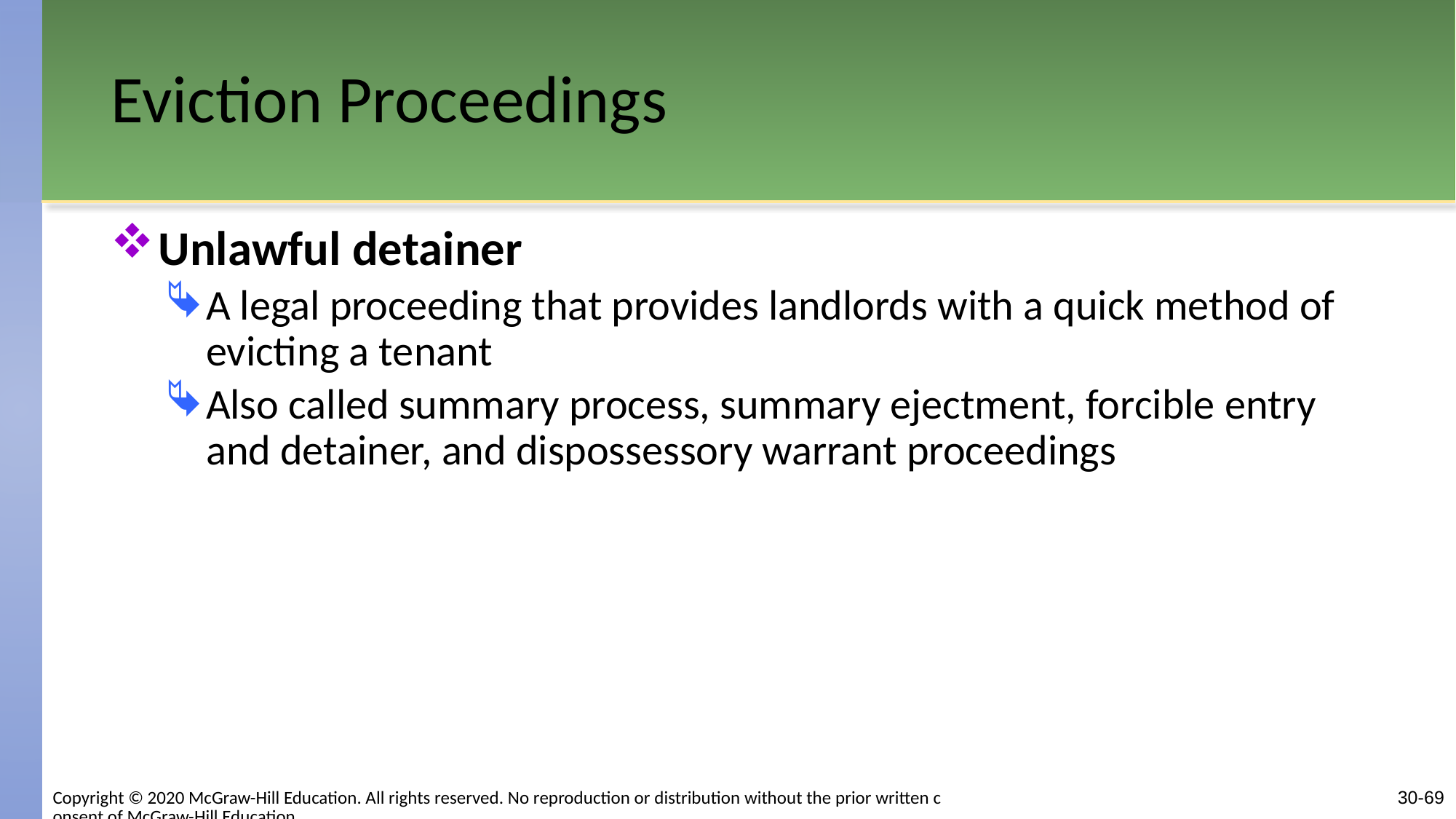

# Eviction Proceedings
Unlawful detainer
A legal proceeding that provides landlords with a quick method of evicting a tenant
Also called summary process, summary ejectment, forcible entry and detainer, and dispossessory warrant proceedings

Copyright © 2020 McGraw-Hill Education. All rights reserved. No reproduction or distribution without the prior written consent of McGraw-Hill Education.
30-69